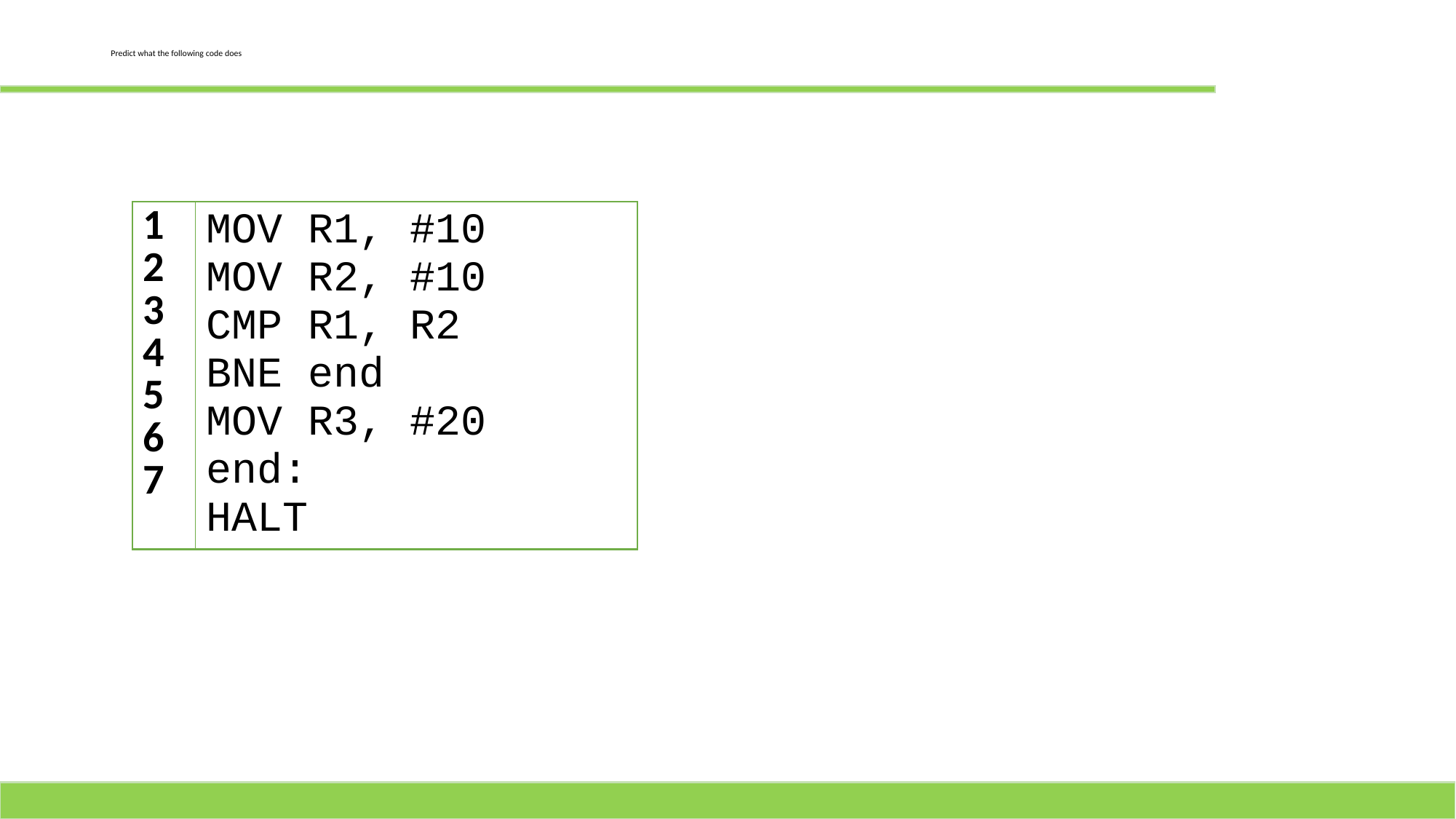

# Predict what the following code does
| 1 2 3 4 5 6 7 | MOV R1, #10 MOV R2, #10 CMP R1, R2 BNE end MOV R3, #20 end: HALT |
| --- | --- |